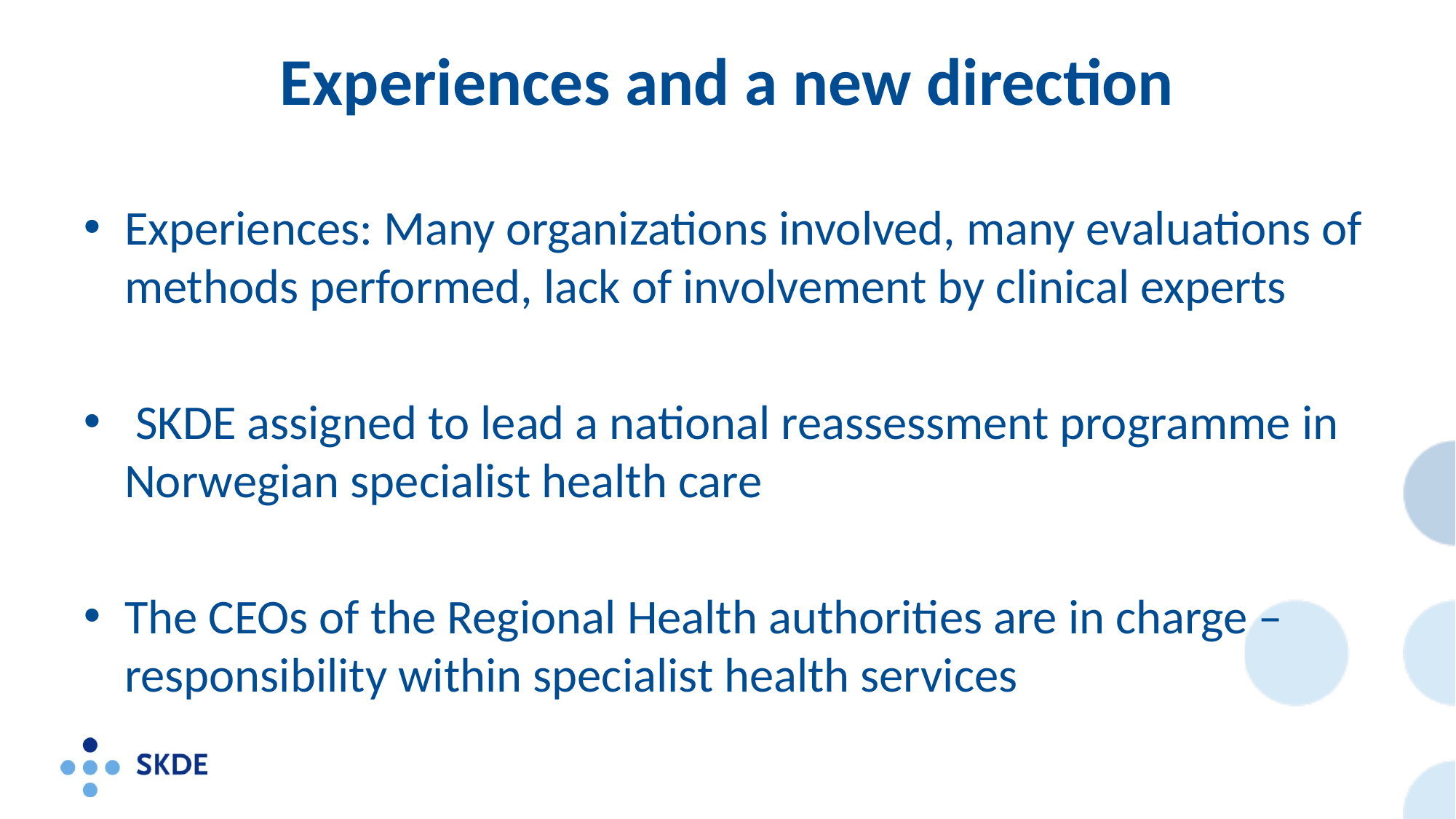

# Experiences and a new direction
Experiences: Many organizations involved, many evaluations of methods performed, lack of involvement by clinical experts

 SKDE assigned to lead a national reassessment programme in Norwegian specialist health care

The CEOs of the Regional Health authorities are in charge – responsibility within specialist health services